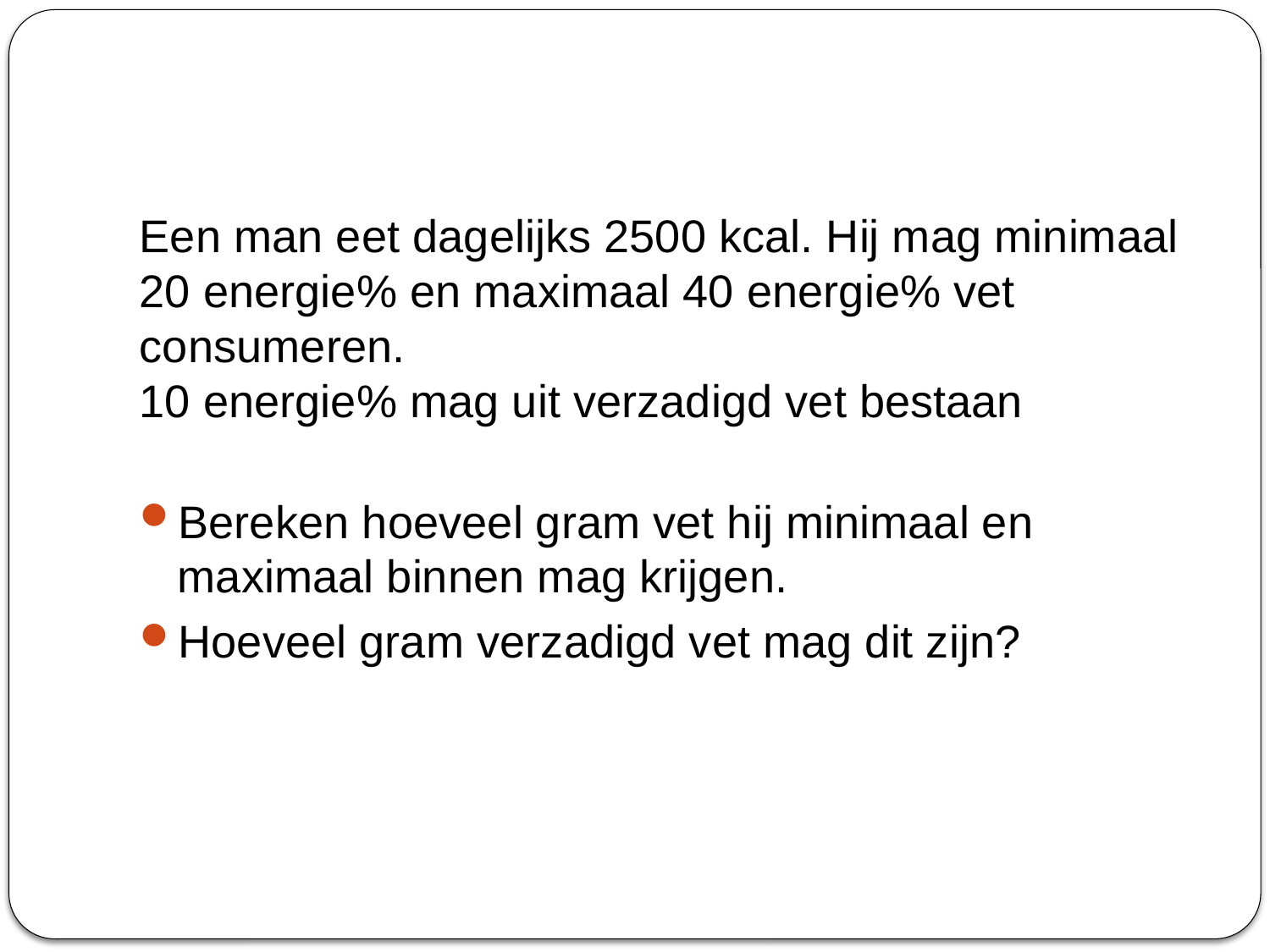

#
Een man eet dagelijks 2500 kcal. Hij mag minimaal 20 energie% en maximaal 40 energie% vet consumeren.
10 energie% mag uit verzadigd vet bestaan
Bereken hoeveel gram vet hij minimaal en maximaal binnen mag krijgen.
Hoeveel gram verzadigd vet mag dit zijn?